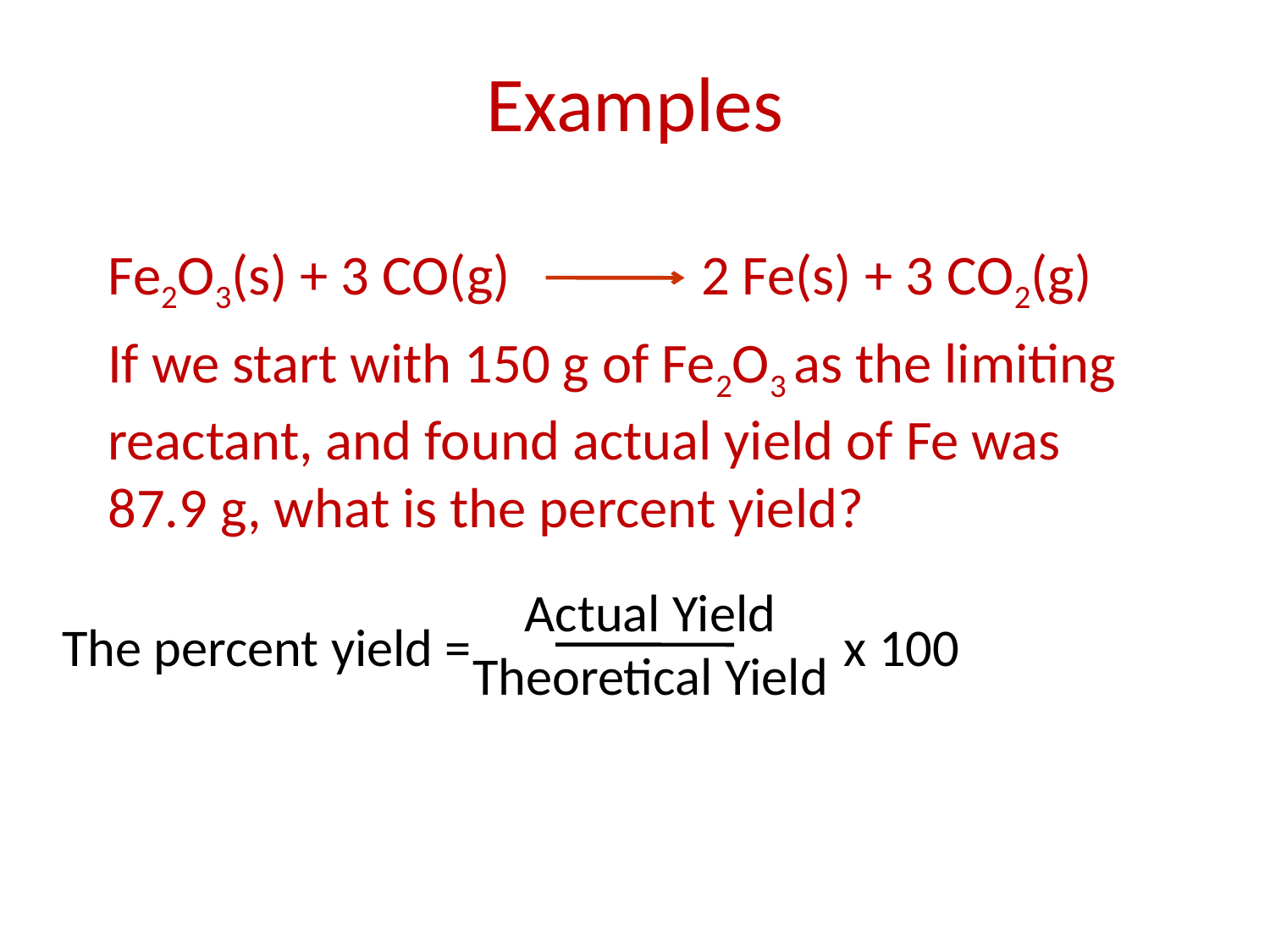

Examples
Fe2O3(s) + 3 CO(g)               2 Fe(s) + 3 CO2(g)
If we start with 150 g of Fe2O3 as the limiting reactant, and found actual yield of Fe was 87.9 g, what is the percent yield?

Actual Yield
Theoretical Yield
The percent yield =                               x 100